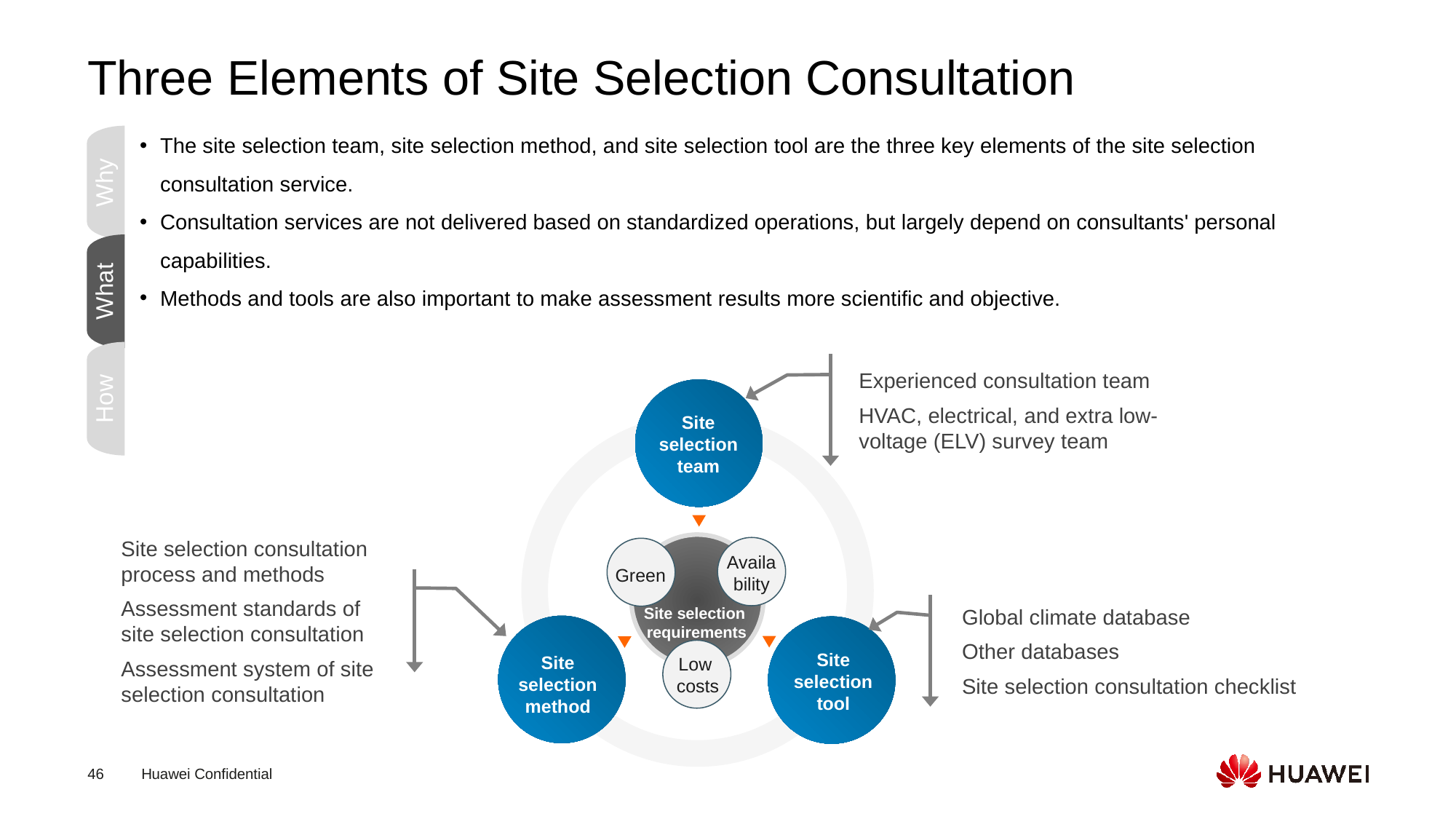

# Three Elements of Site Selection Consultation
The site selection team, site selection method, and site selection tool are the three key elements of the site selection consultation service.
Consultation services are not delivered based on standardized operations, but largely depend on consultants' personal capabilities.
Methods and tools are also important to make assessment results more scientific and objective.
Why
What
How

Experienced consultation team
HVAC, electrical, and extra low-voltage (ELV) survey team

Site selection team

Availability
Green
Site selection consultation process and methods
Assessment standards of site selection consultation
Assessment system of site selection consultation
Global climate database
Other databases
Site selection consultation checklist
Site selection
requirements

Site selection tool
Site selection method
Low
costs